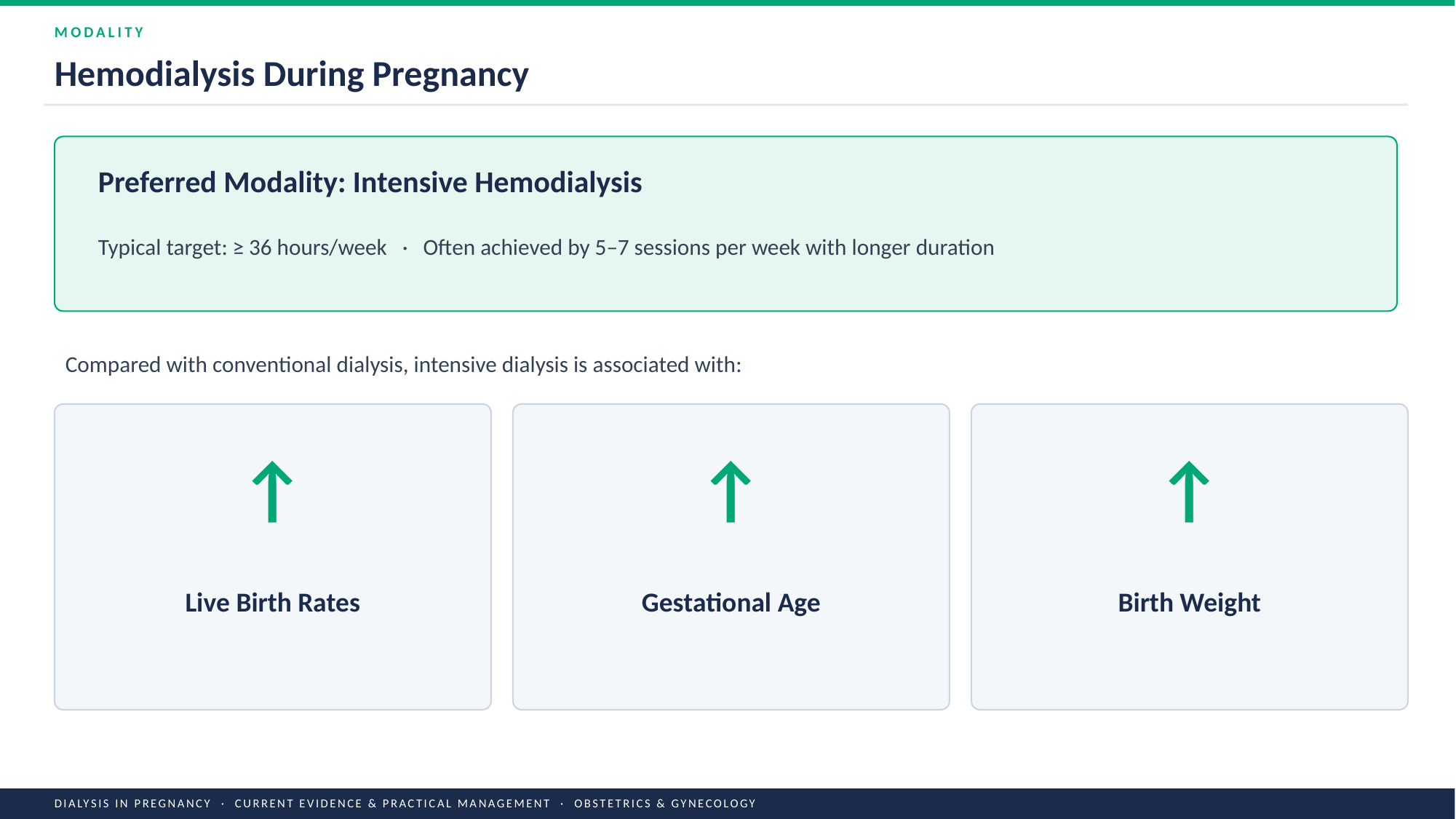

MODALITY
Hemodialysis During Pregnancy

Preferred Modality: Intensive Hemodialysis
Typical target: ≥ 36 hours/week   ·   Often achieved by 5–7 sessions per week with longer duration
Compared with conventional dialysis, intensive dialysis is associated with:

↑
↑
↑
Live Birth Rates
Gestational Age
Birth Weight

DIALYSIS IN PREGNANCY  ·  CURRENT EVIDENCE & PRACTICAL MANAGEMENT  ·  OBSTETRICS & GYNECOLOGY